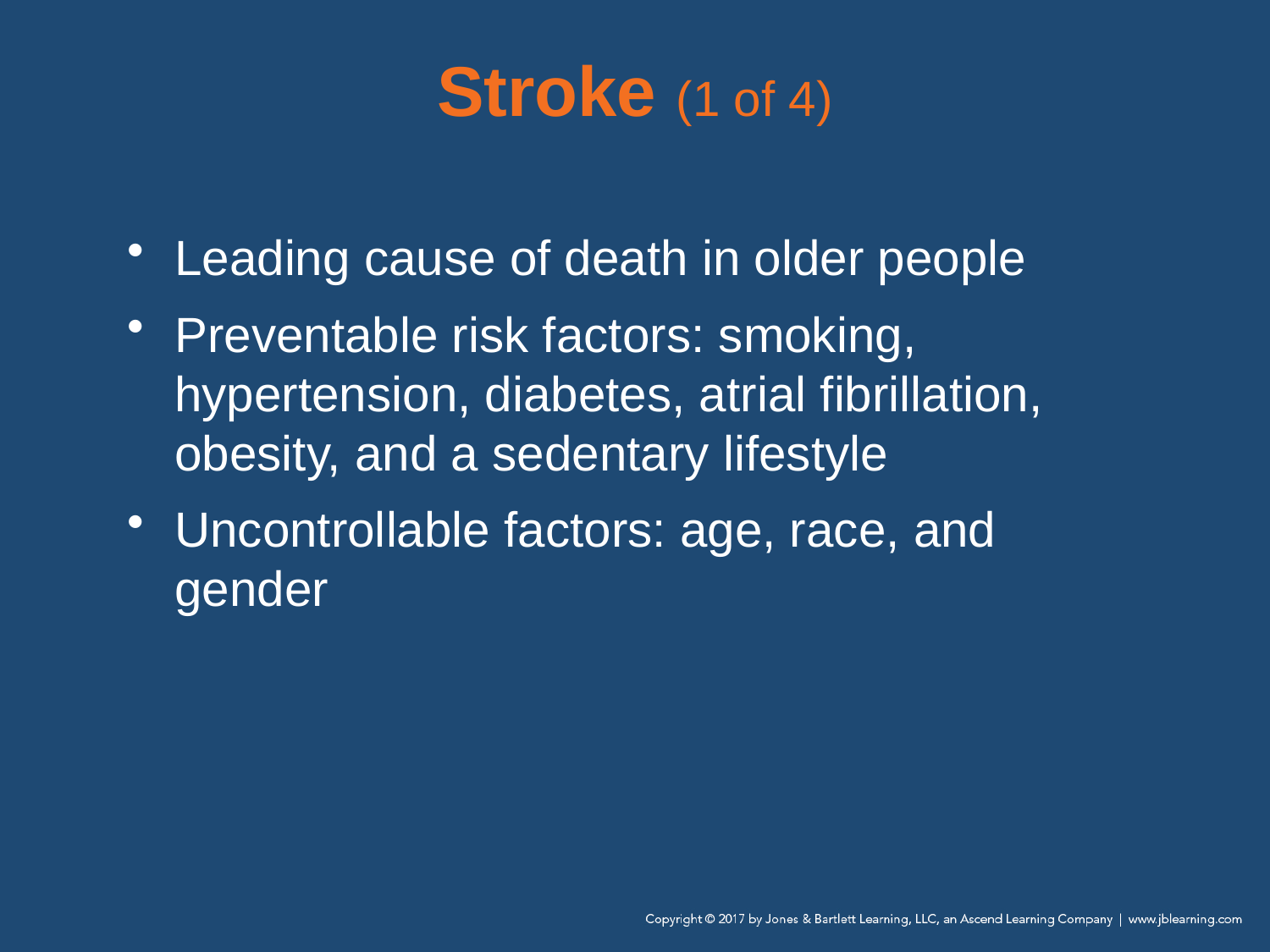

# Stroke (1 of 4)
Leading cause of death in older people
Preventable risk factors: smoking, hypertension, diabetes, atrial fibrillation, obesity, and a sedentary lifestyle
Uncontrollable factors: age, race, and gender